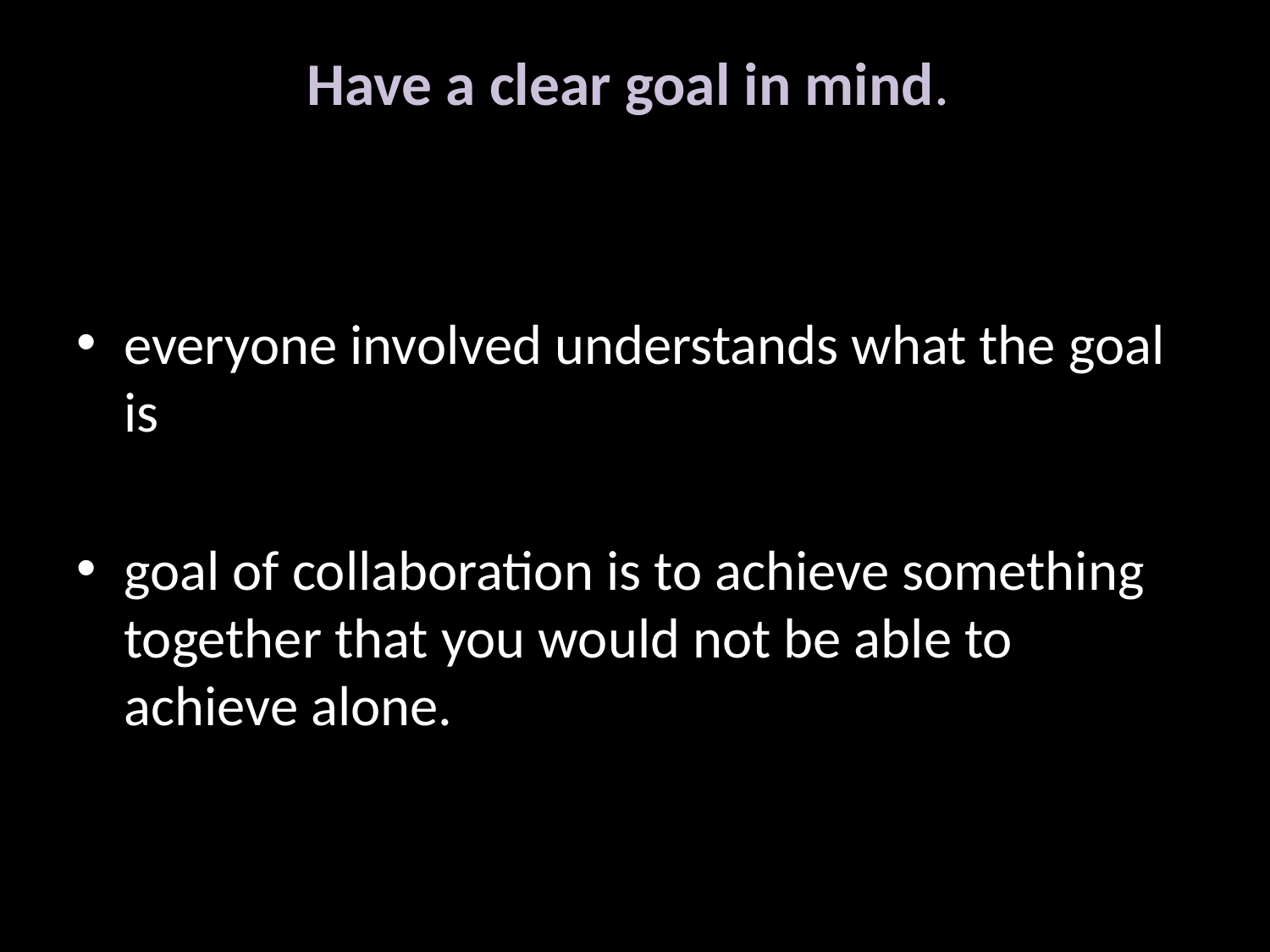

# Have a clear goal in mind.

everyone involved understands what the goal is

goal of collaboration is to achieve something together that you would not be able to achieve alone.